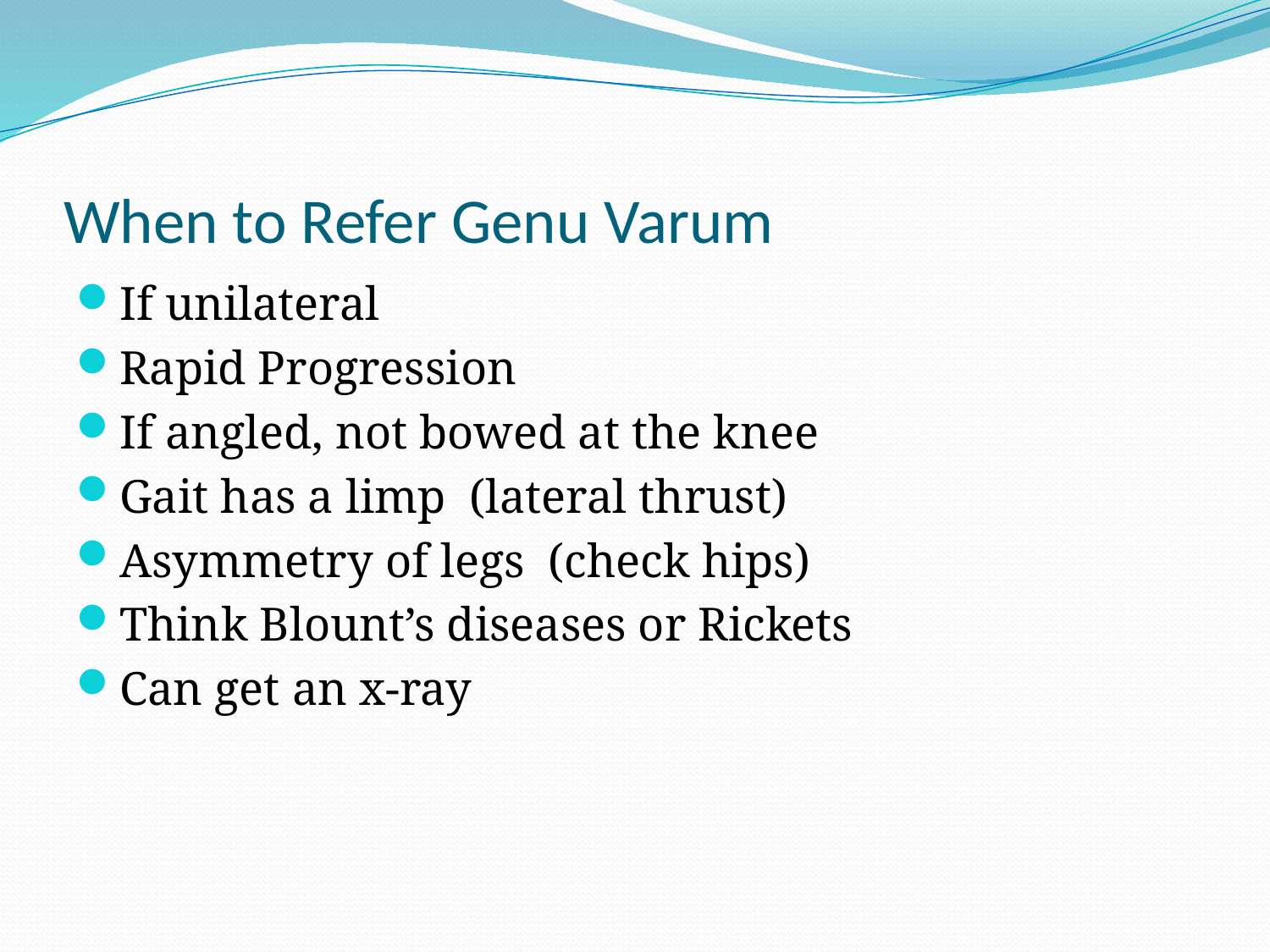

# When to Refer Genu Varum
If unilateral
Rapid Progression
If angled, not bowed at the knee
Gait has a limp  (lateral thrust)
Asymmetry of legs  (check hips)
Think Blount’s diseases or Rickets
Can get an x-ray